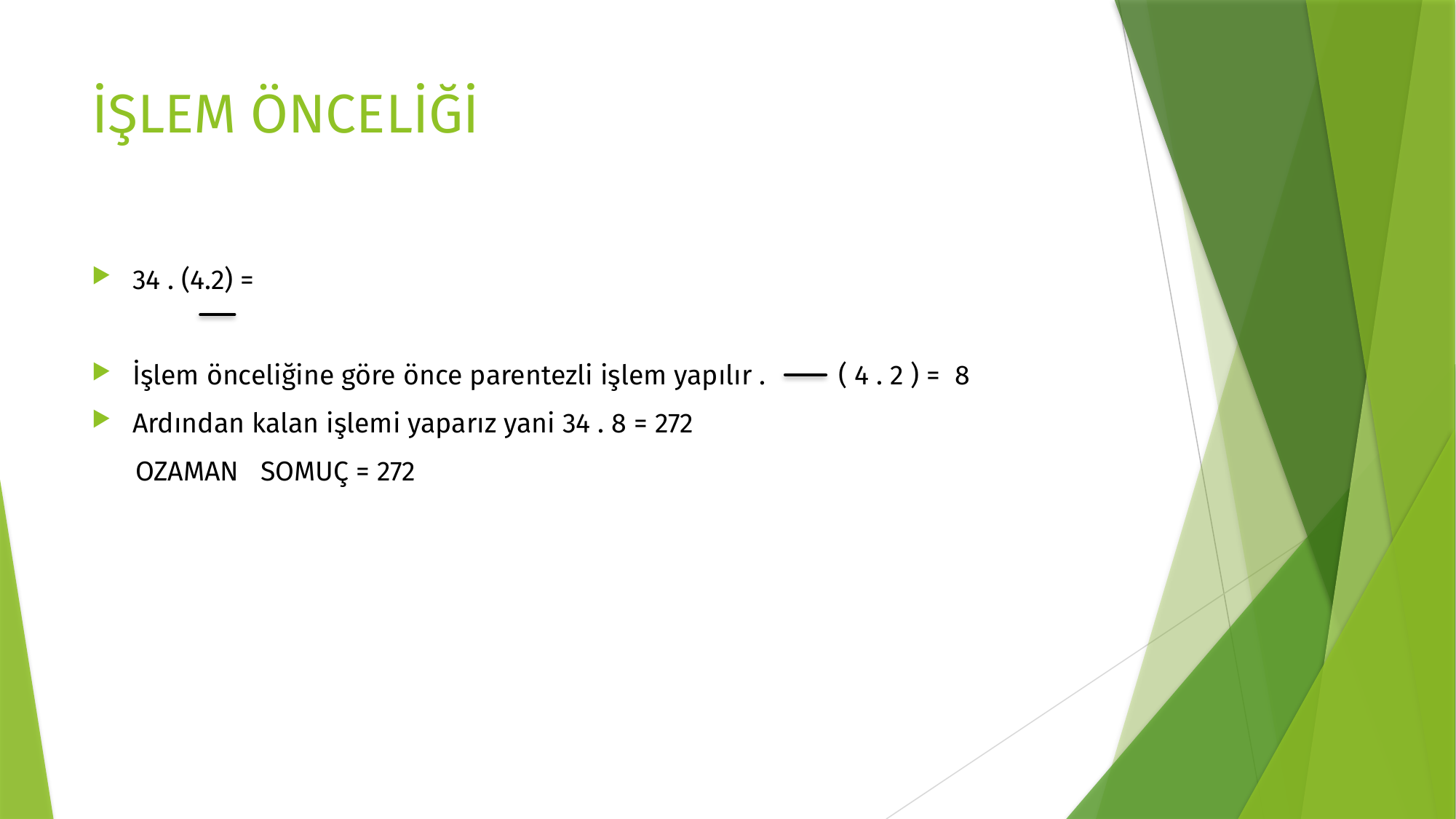

# İŞLEM ÖNCELİĞİ
34 . (4.2) =

İşlem önceliğine göre önce parentezli işlem yapılır .          ( 4 . 2 ) =  8
Ardından kalan işlemi yaparız yani 34 . 8 = 272
      OZAMAN   SOMUÇ = 272